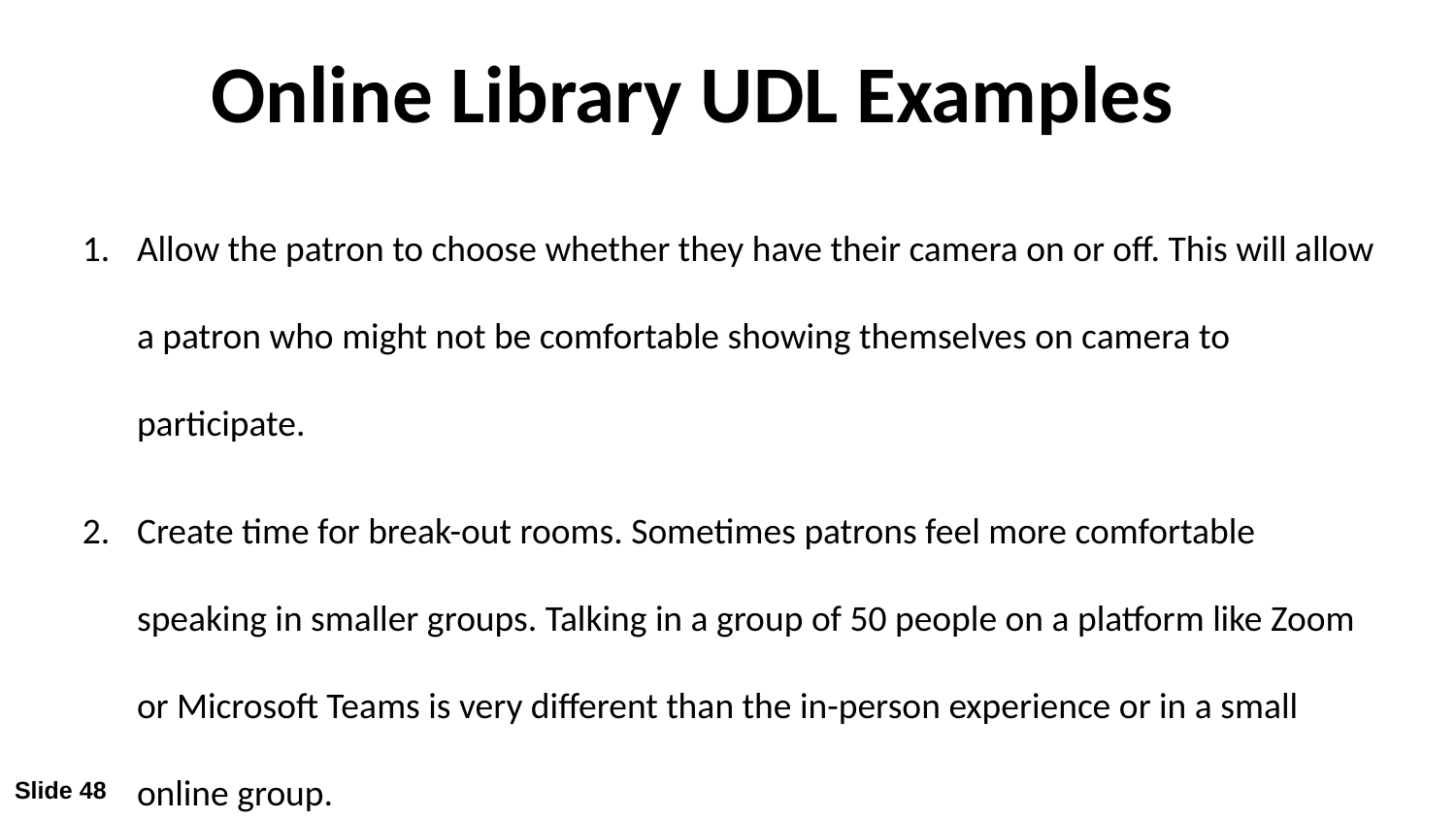

# Online Library UDL Examples
Allow the patron to choose whether they have their camera on or off. This will allow a patron who might not be comfortable showing themselves on camera to participate.
Create time for break-out rooms. Sometimes patrons feel more comfortable speaking in smaller groups. Talking in a group of 50 people on a platform like Zoom or Microsoft Teams is very different than the in-person experience or in a small online group.
Slide 48